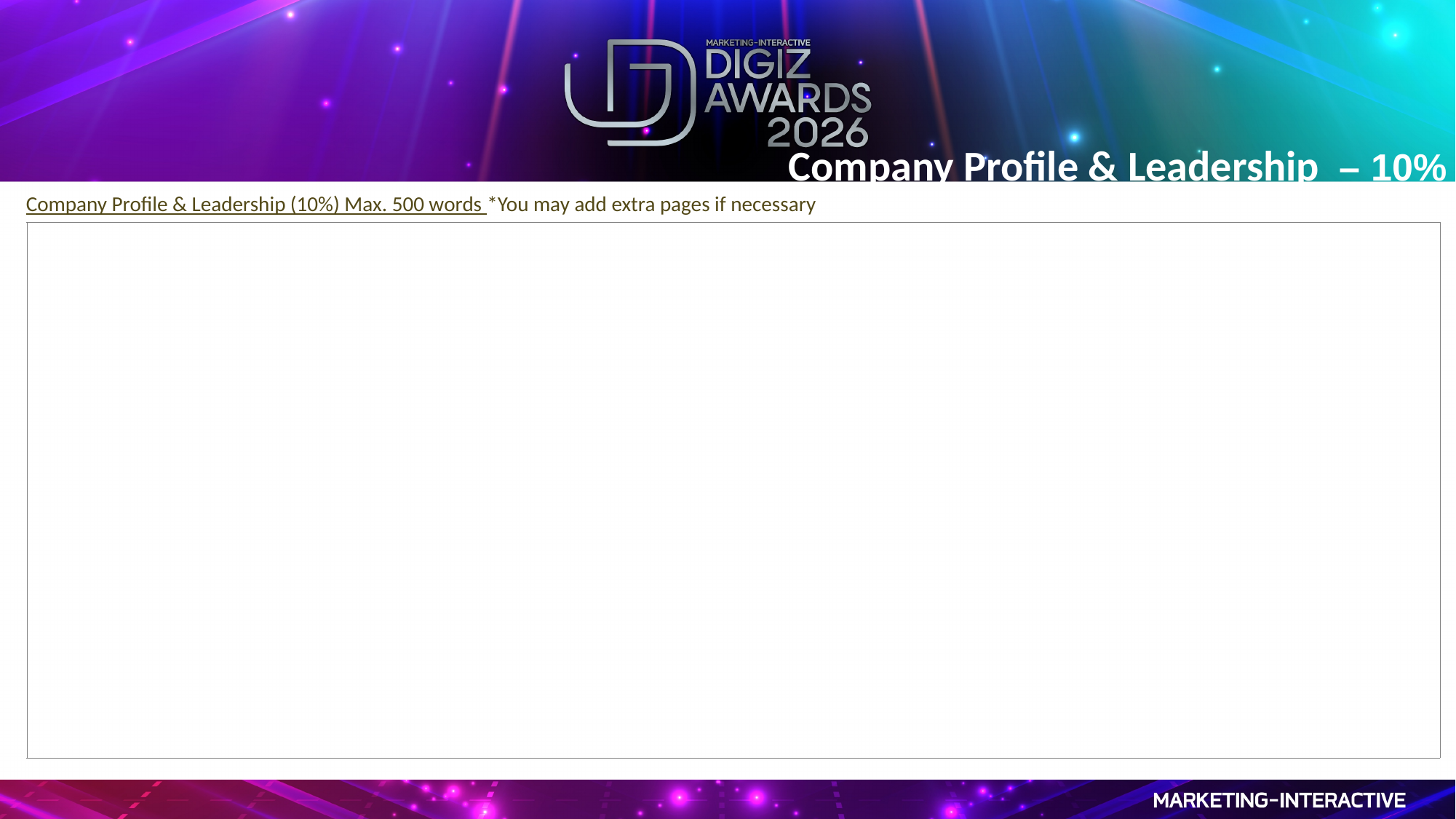

Company Profile & Leadership  – 10%
Company Profile & Leadership (10%) Max. 500 words *You may add extra pages if necessary
|  |
| --- |